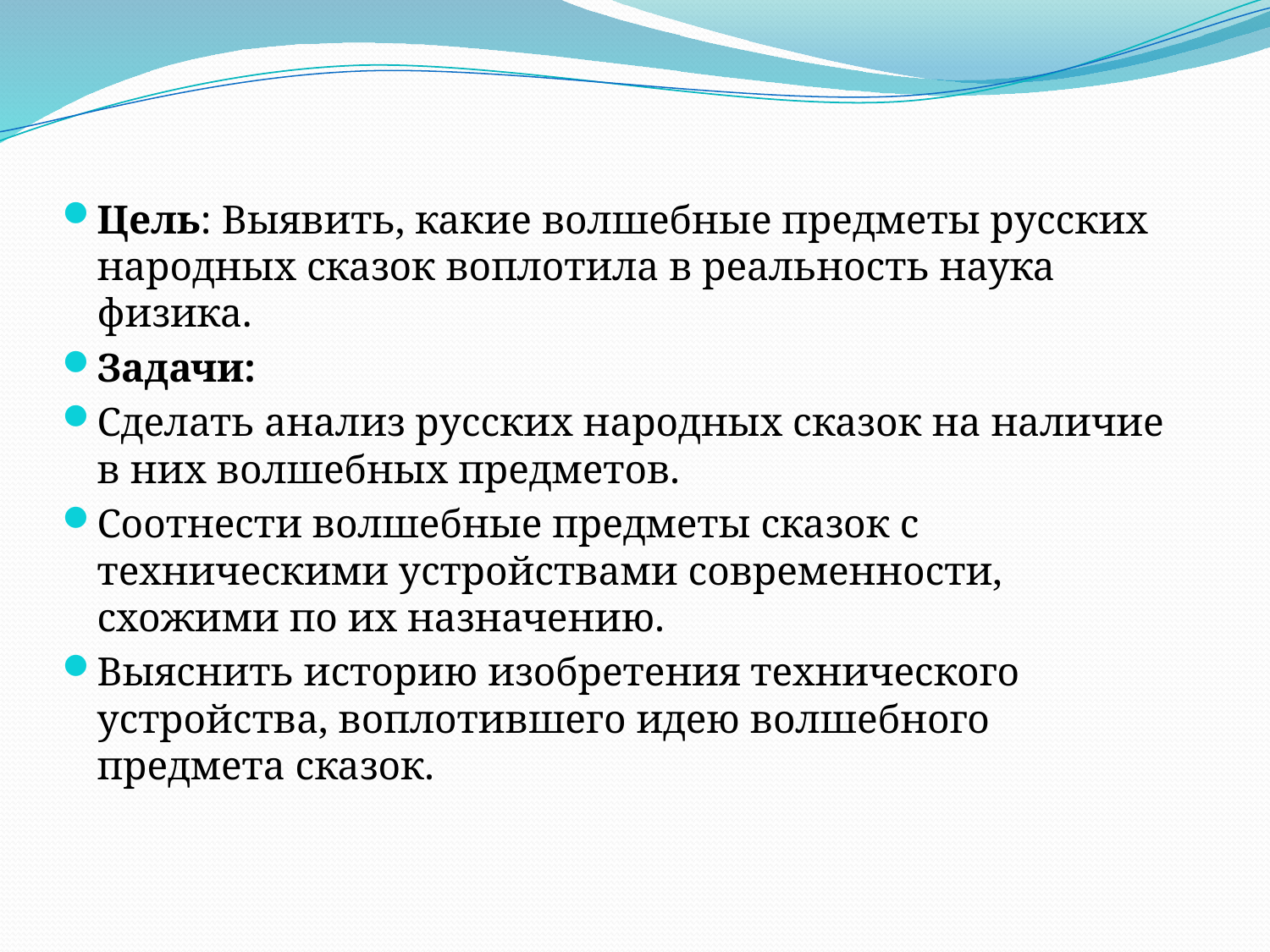

#
Цель: Выявить, какие волшебные предметы русских народных сказок воплотила в реальность наука физика.
Задачи:
Сделать анализ русских народных сказок на наличие в них волшебных предметов.
Соотнести волшебные предметы сказок с техническими устройствами современности, схожими по их назначению.
Выяснить историю изобретения технического  устройства, воплотившего идею волшебного предмета сказок.